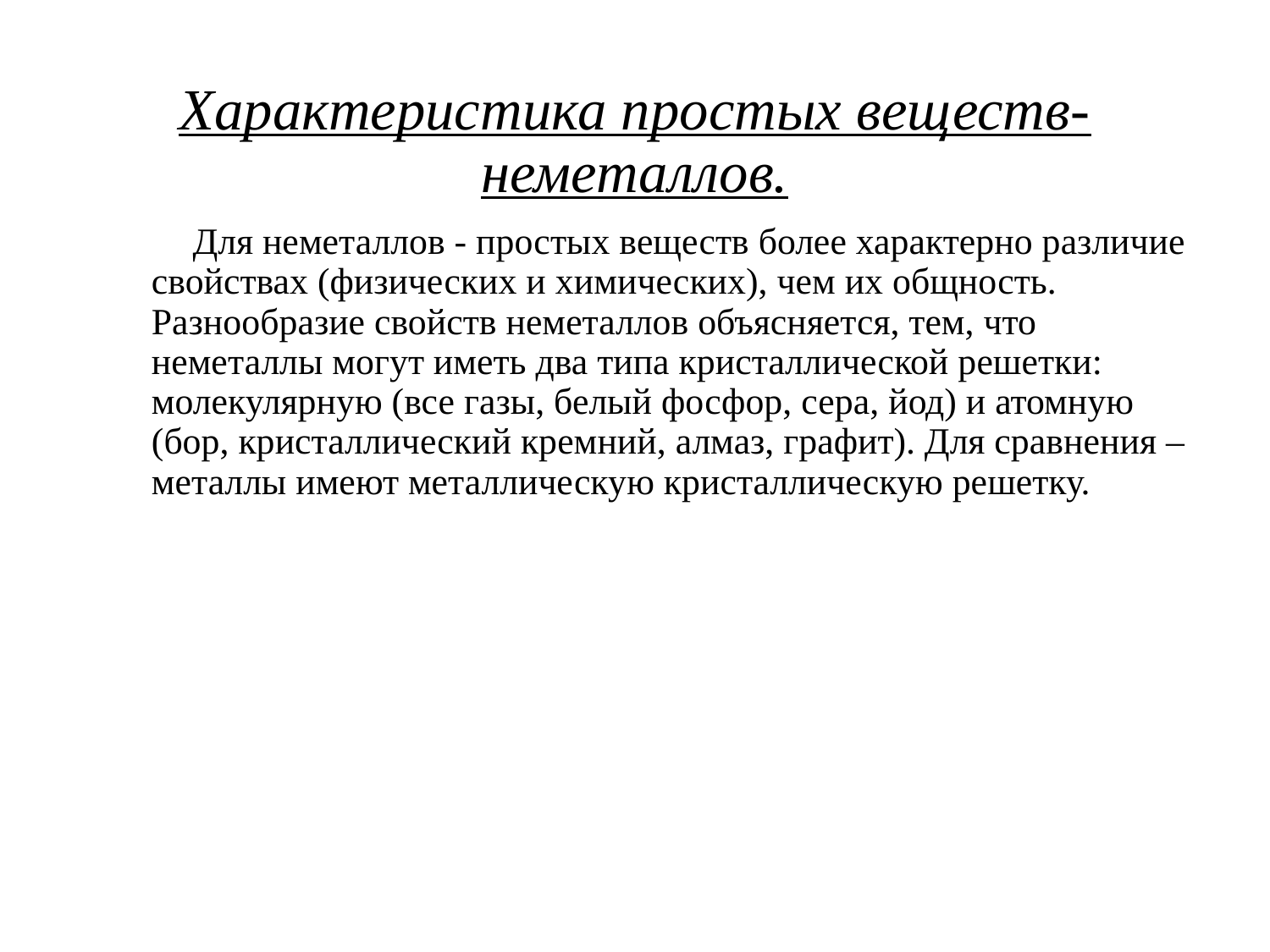

# Характеристика простых веществ-неметаллов.
       Для неметаллов - простых веществ более характерно различие свойствах (физических и химических), чем их общность. Разнообразие свойств неметаллов объясняется, тем, что неметаллы могут иметь два типа кристаллической решетки: молекулярную (все газы, белый фосфор, сера, йод) и атомную (бор, кристаллический кремний, алмаз, графит). Для сравнения – металлы имеют металлическую кристаллическую решетку.